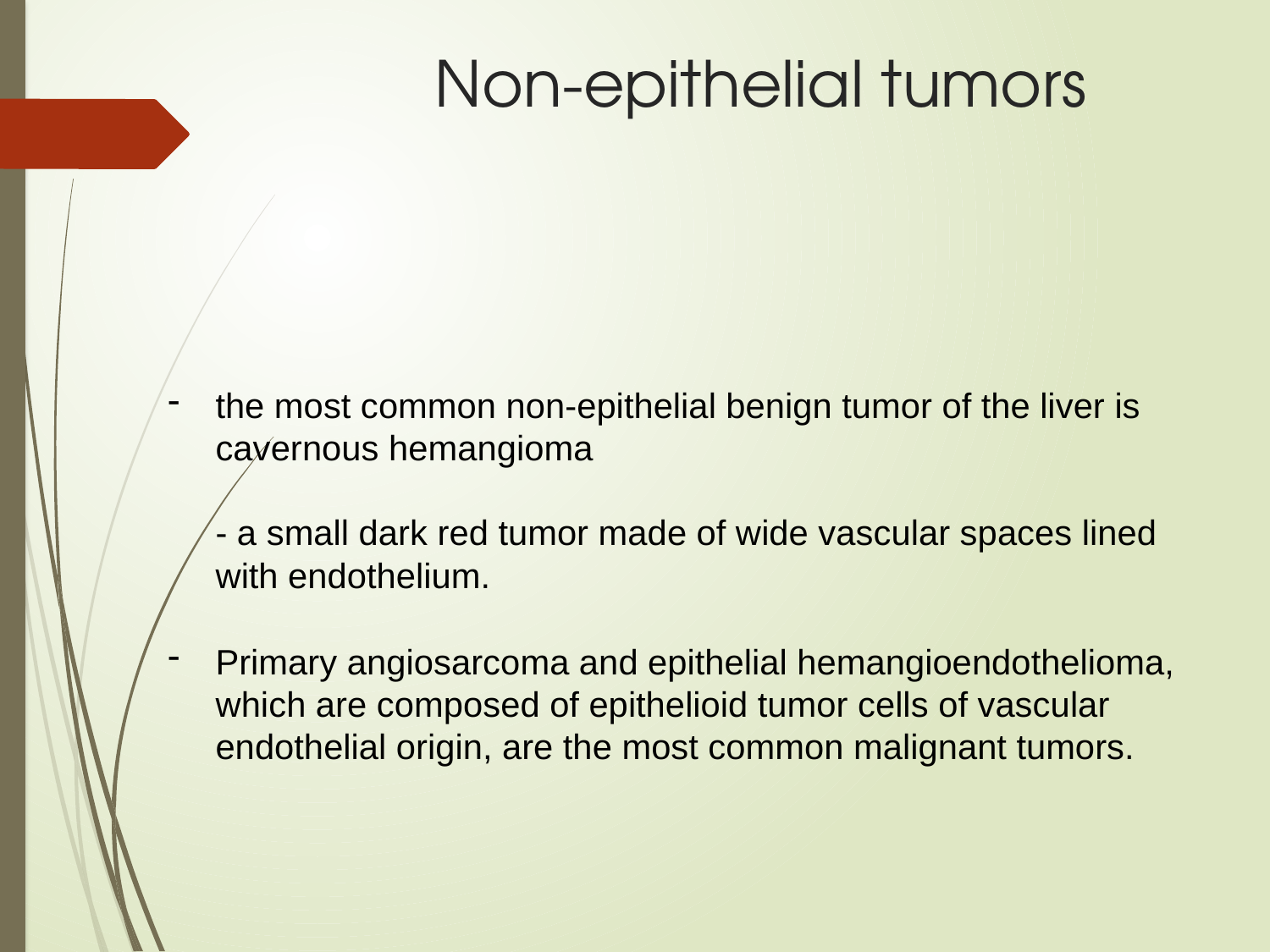

# Non-epithelial tumors
the most common non-epithelial benign tumor of the liver is cavernous hemangioma
- a small dark red tumor made of wide vascular spaces lined with endothelium.
Primary angiosarcoma and epithelial hemangioendothelioma, which are composed of epithelioid tumor cells of vascular endothelial origin, are the most common malignant tumors.